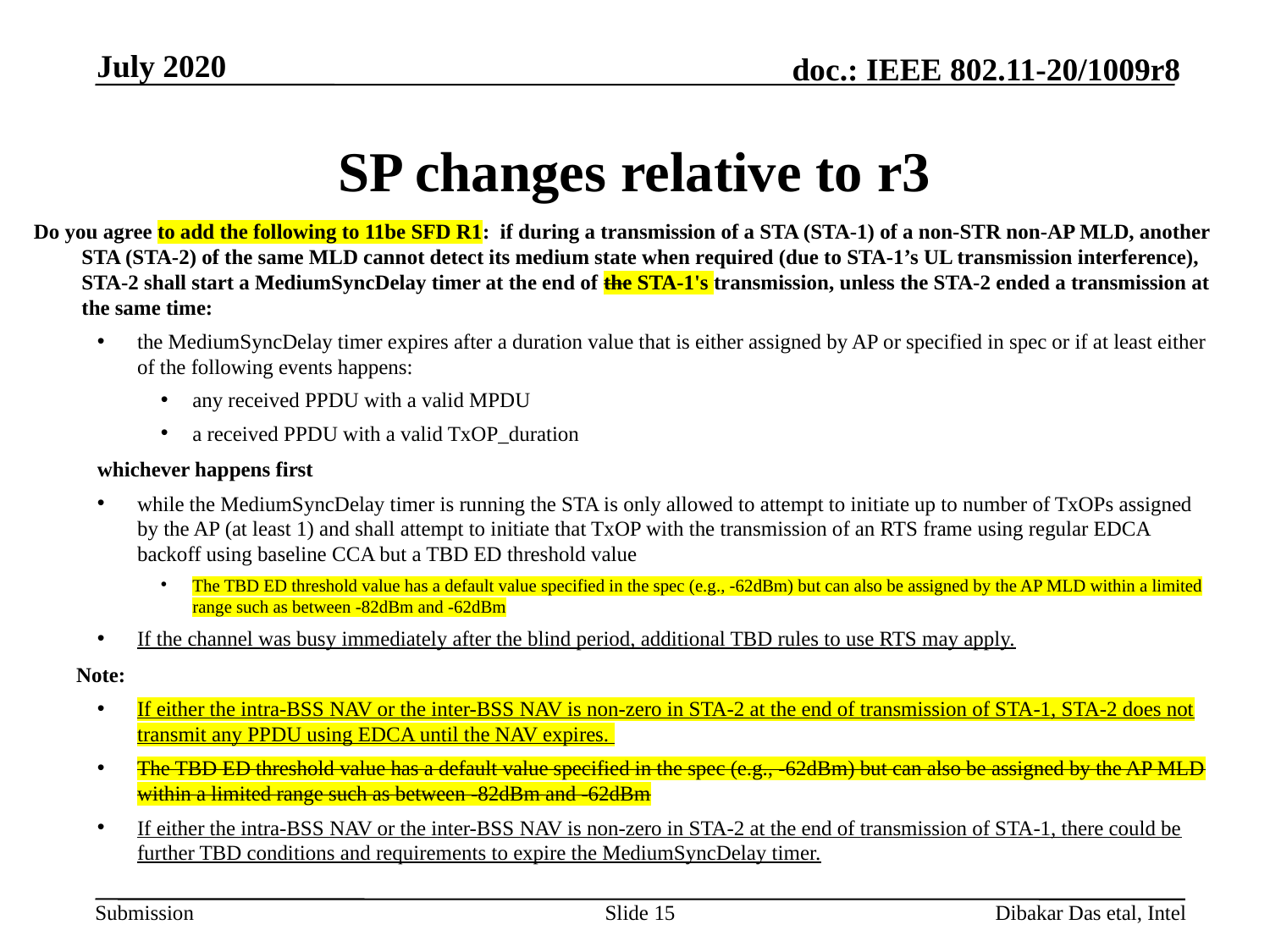

July 2020
# SP changes relative to r3
Do you agree to add the following to 11be SFD R1:  if during a transmission of a STA (STA-1) of a non-STR non-AP MLD, another STA (STA-2) of the same MLD cannot detect its medium state when required (due to STA-1’s UL transmission interference), STA-2 shall start a MediumSyncDelay timer at the end of the STA-1's transmission, unless the STA-2 ended a transmission at the same time:
the MediumSyncDelay timer expires after a duration value that is either assigned by AP or specified in spec or if at least either of the following events happens:
any received PPDU with a valid MPDU
a received PPDU with a valid TxOP_duration
            whichever happens first
while the MediumSyncDelay timer is running the STA is only allowed to attempt to initiate up to number of TxOPs assigned by the AP (at least 1) and shall attempt to initiate that TxOP with the transmission of an RTS frame using regular EDCA backoff using baseline CCA but a TBD ED threshold value
The TBD ED threshold value has a default value specified in the spec (e.g., -62dBm) but can also be assigned by the AP MLD within a limited range such as between -82dBm and -62dBm
If the channel was busy immediately after the blind period, additional TBD rules to use RTS may apply.
        Note:
If either the intra-BSS NAV or the inter-BSS NAV is non-zero in STA-2 at the end of transmission of STA-1, STA-2 does not transmit any PPDU using EDCA until the NAV expires.
The TBD ED threshold value has a default value specified in the spec (e.g., -62dBm) but can also be assigned by the AP MLD within a limited range such as between -82dBm and -62dBm
If either the intra-BSS NAV or the inter-BSS NAV is non-zero in STA-2 at the end of transmission of STA-1, there could be further TBD conditions and requirements to expire the MediumSyncDelay timer.

Slide 15
Dibakar Das etal, Intel